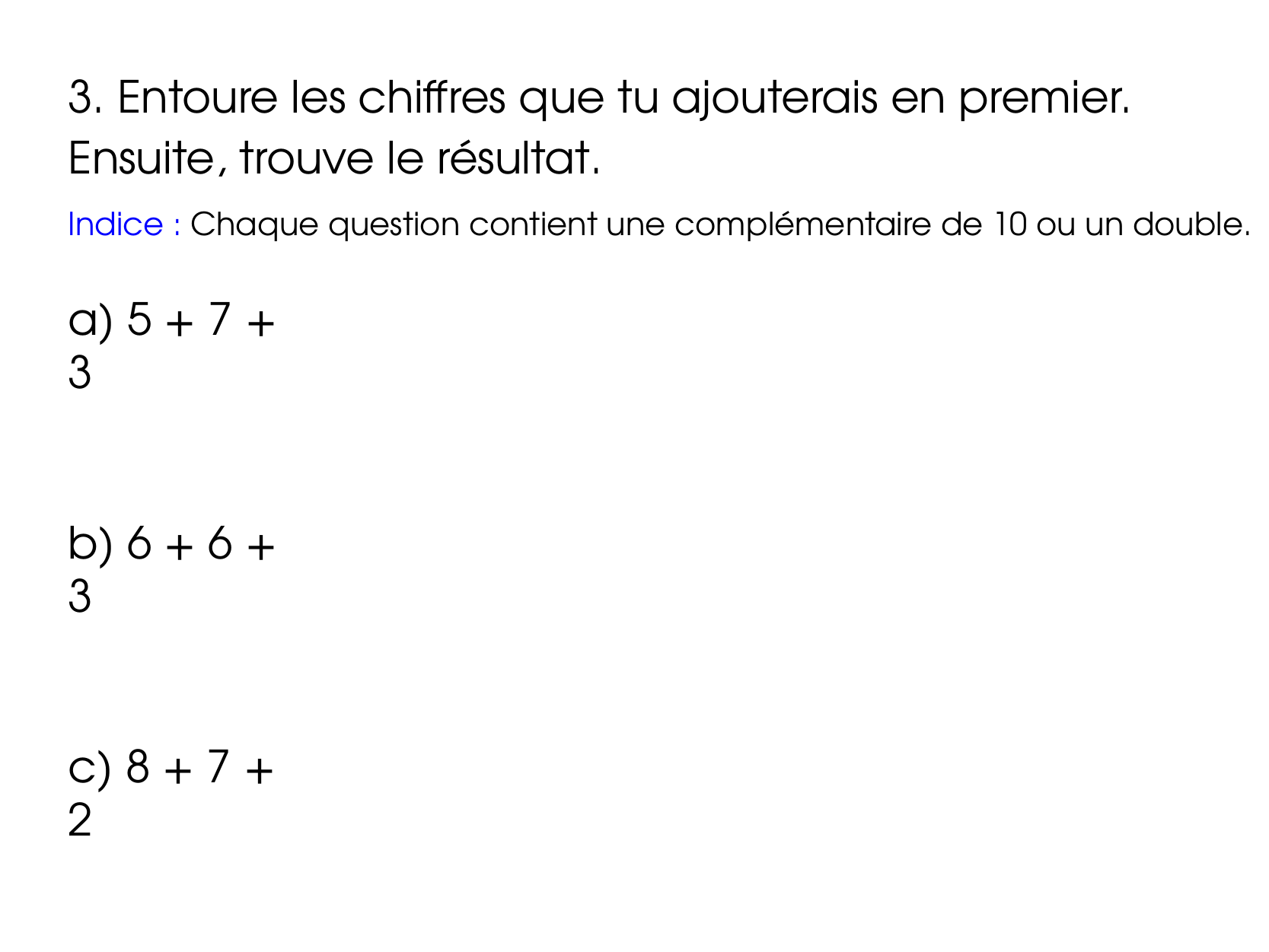

3. Entoure les chiffres que tu ajouterais en premier. Ensuite, trouve le résultat.
Indice : Chaque question contient une complémentaire de 10 ou un double.
a) 5 + 7 + 3
b) 6 + 6 + 3
c) 8 + 7 + 2